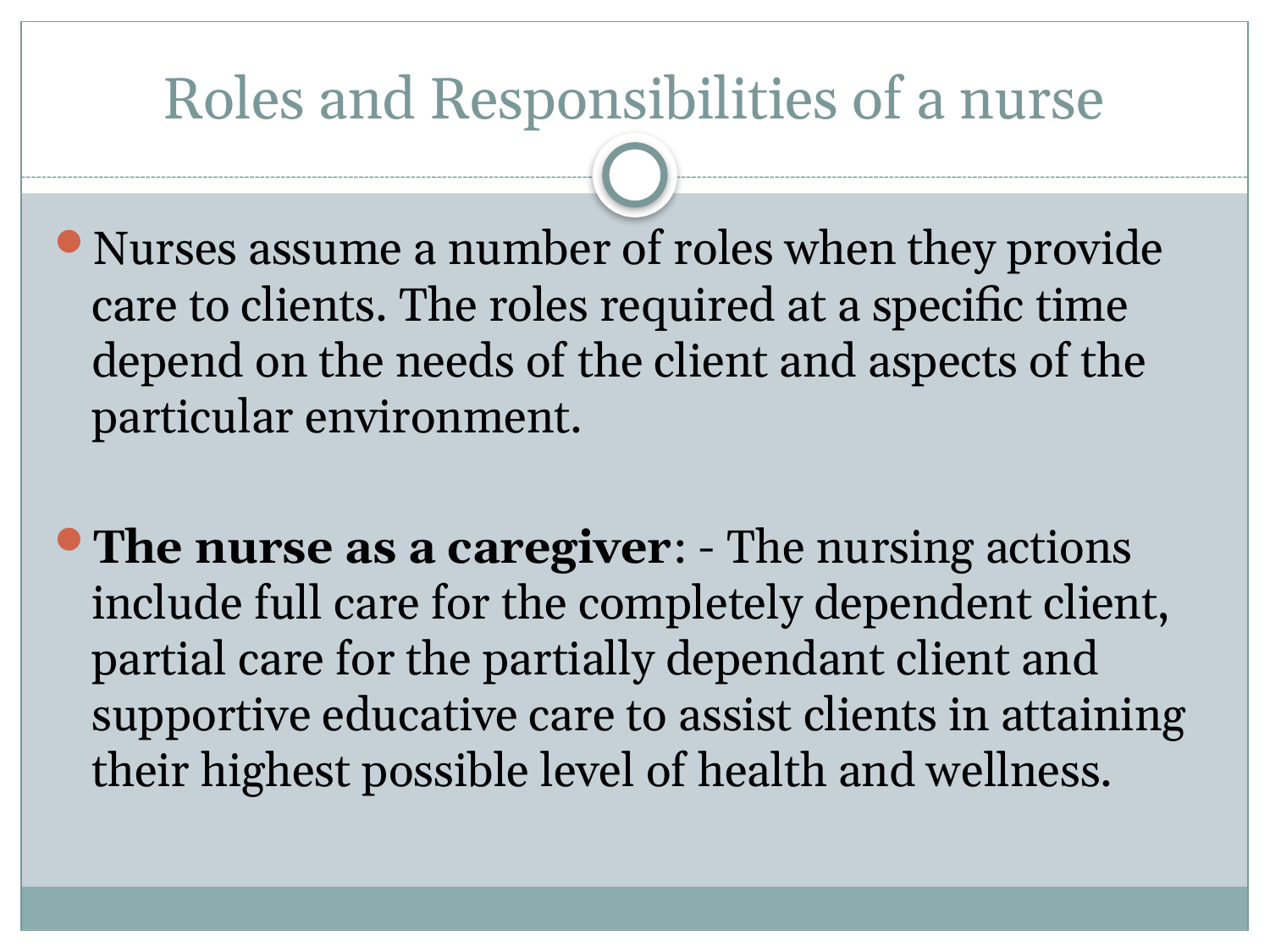

# Roles and Responsibilities of a nurse
Nurses assume a number of roles when they provide care to clients. The roles required at a specific time depend on the needs of the client and aspects of the particular environment.

The nurse as a caregiver: - The nursing actions include full care for the completely dependent client, partial care for the partially dependant client and supportive educative care to assist clients in attaining their highest possible level of health and wellness.